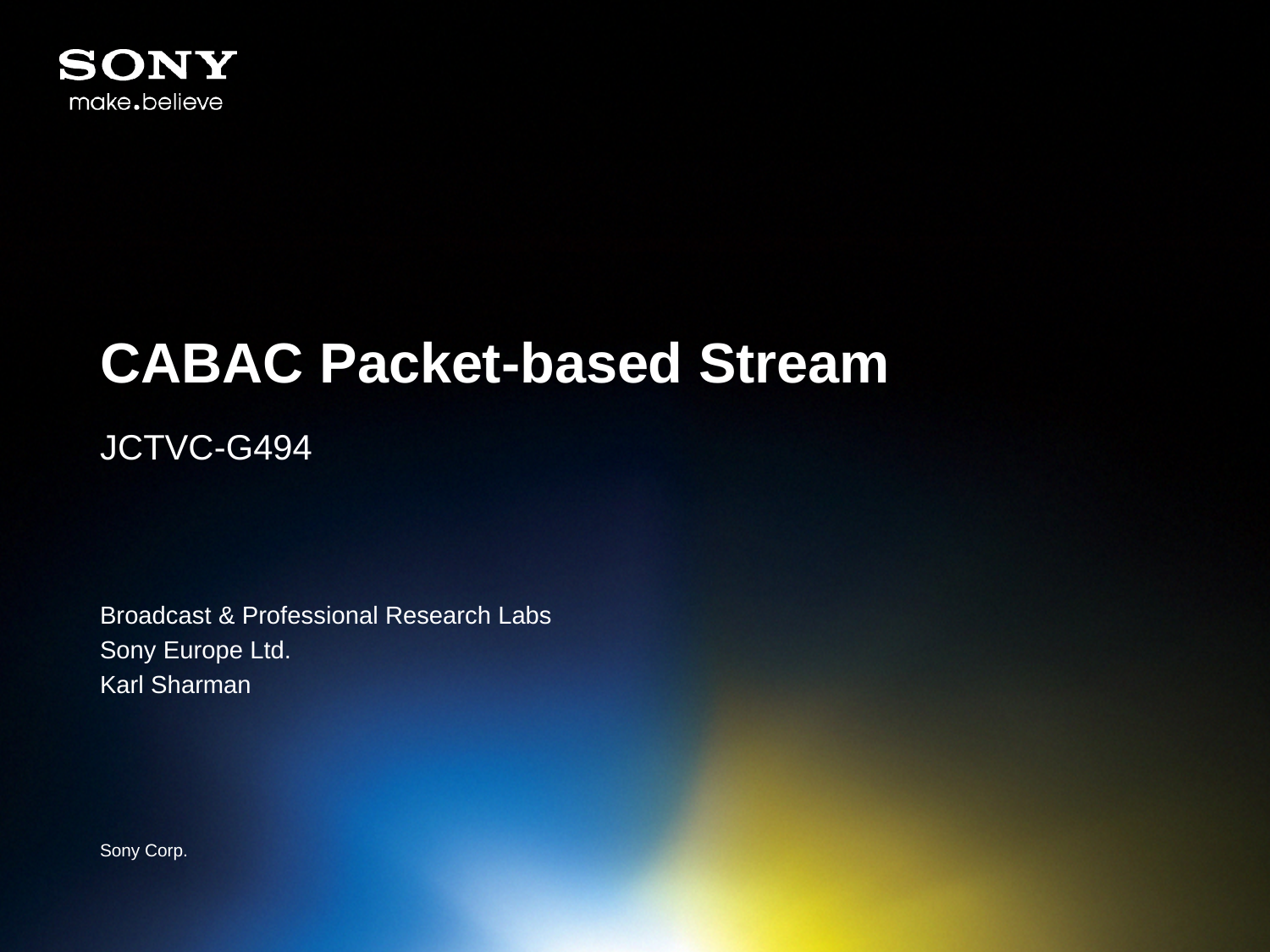

# CABAC Packet-based Stream
JCTVC-G494
Broadcast & Professional Research Labs
Sony Europe Ltd.
Karl Sharman
Sony Corp.